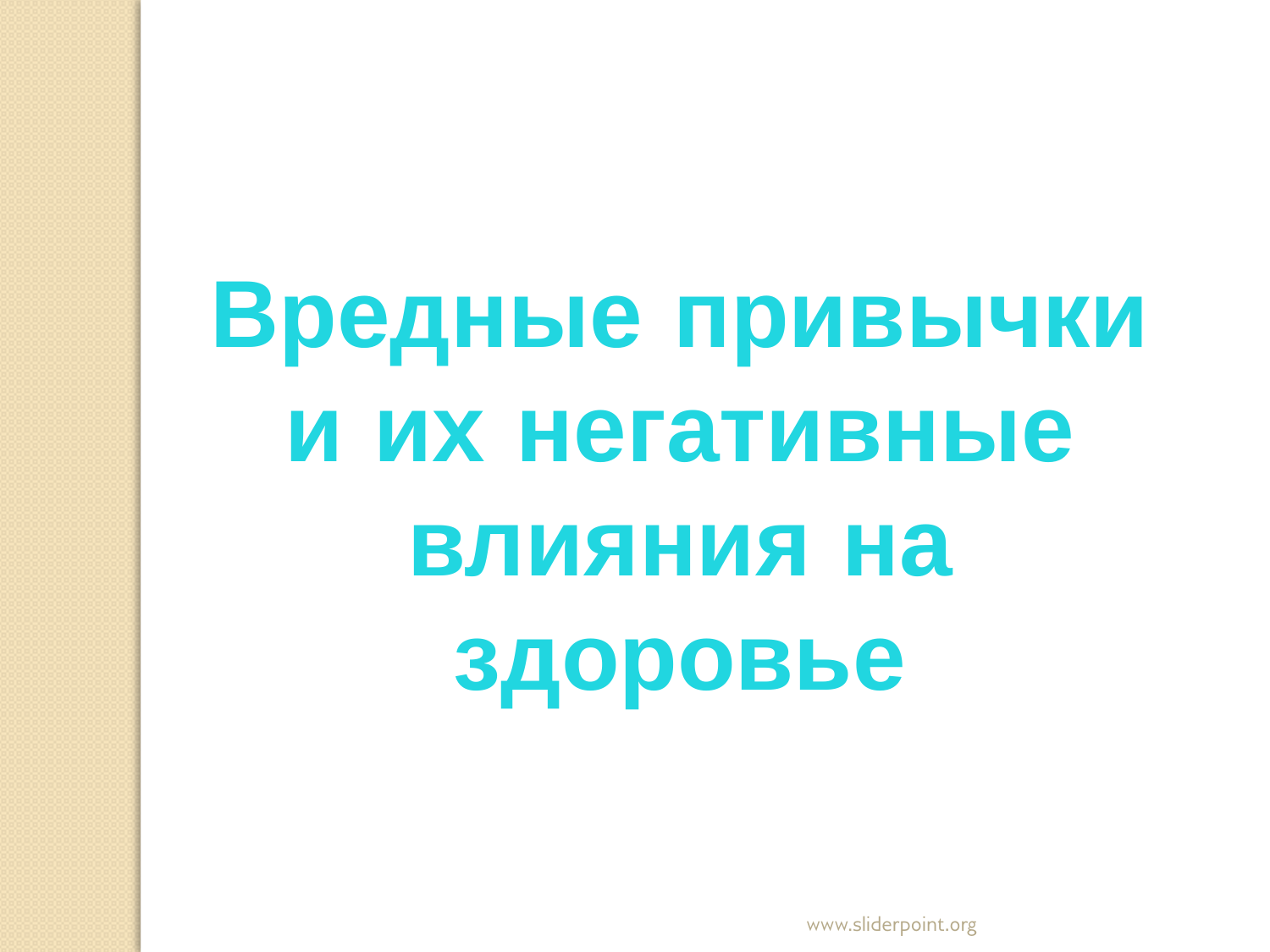

Вредные привычки и их негативные влияния на здоровье
www.sliderpoint.org